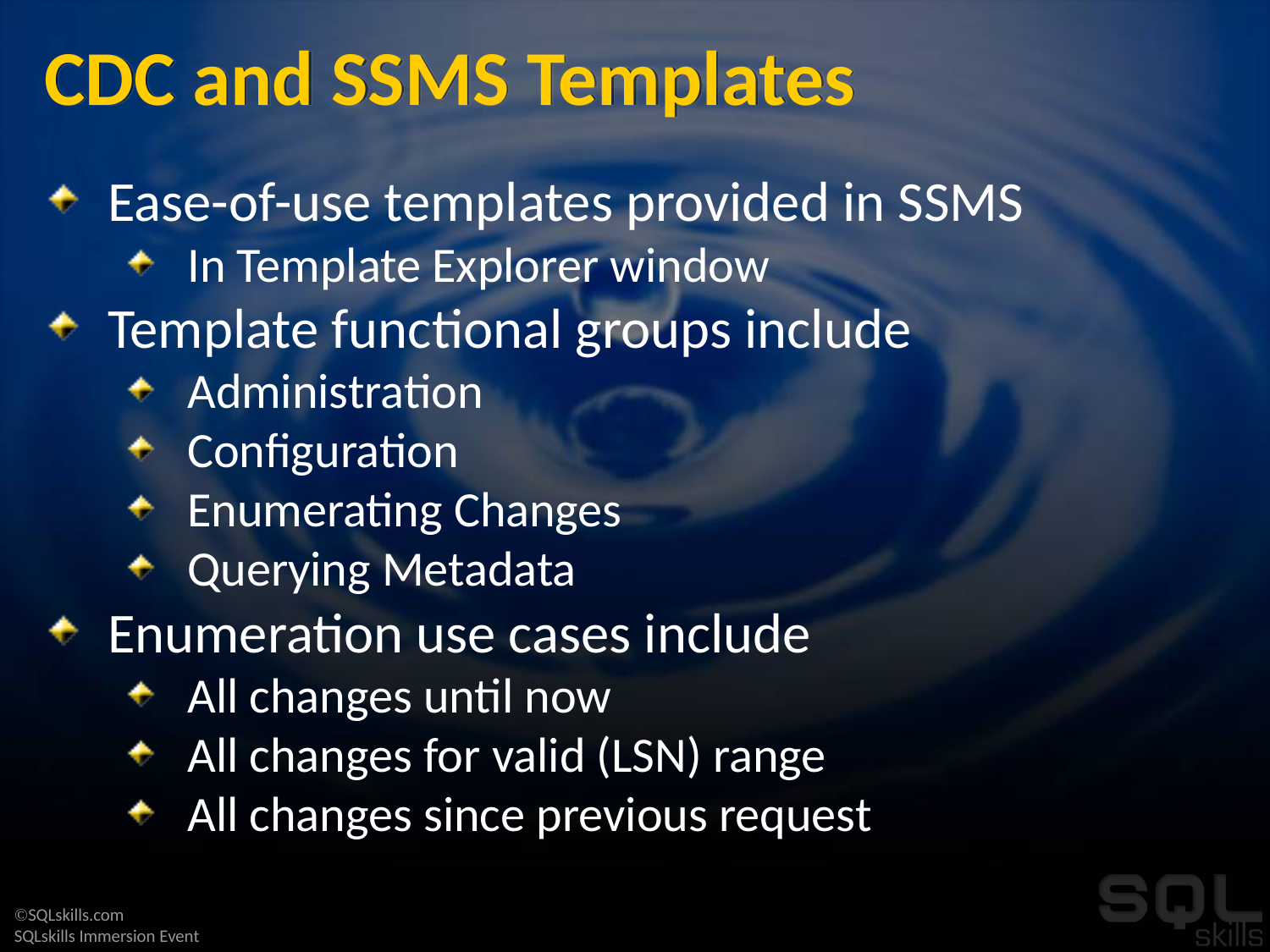

# CDC and SSMS Templates
Ease-of-use templates provided in SSMS
In Template Explorer window
Template functional groups include
Administration
Configuration
Enumerating Changes
Querying Metadata
Enumeration use cases include
All changes until now
All changes for valid (LSN) range
All changes since previous request